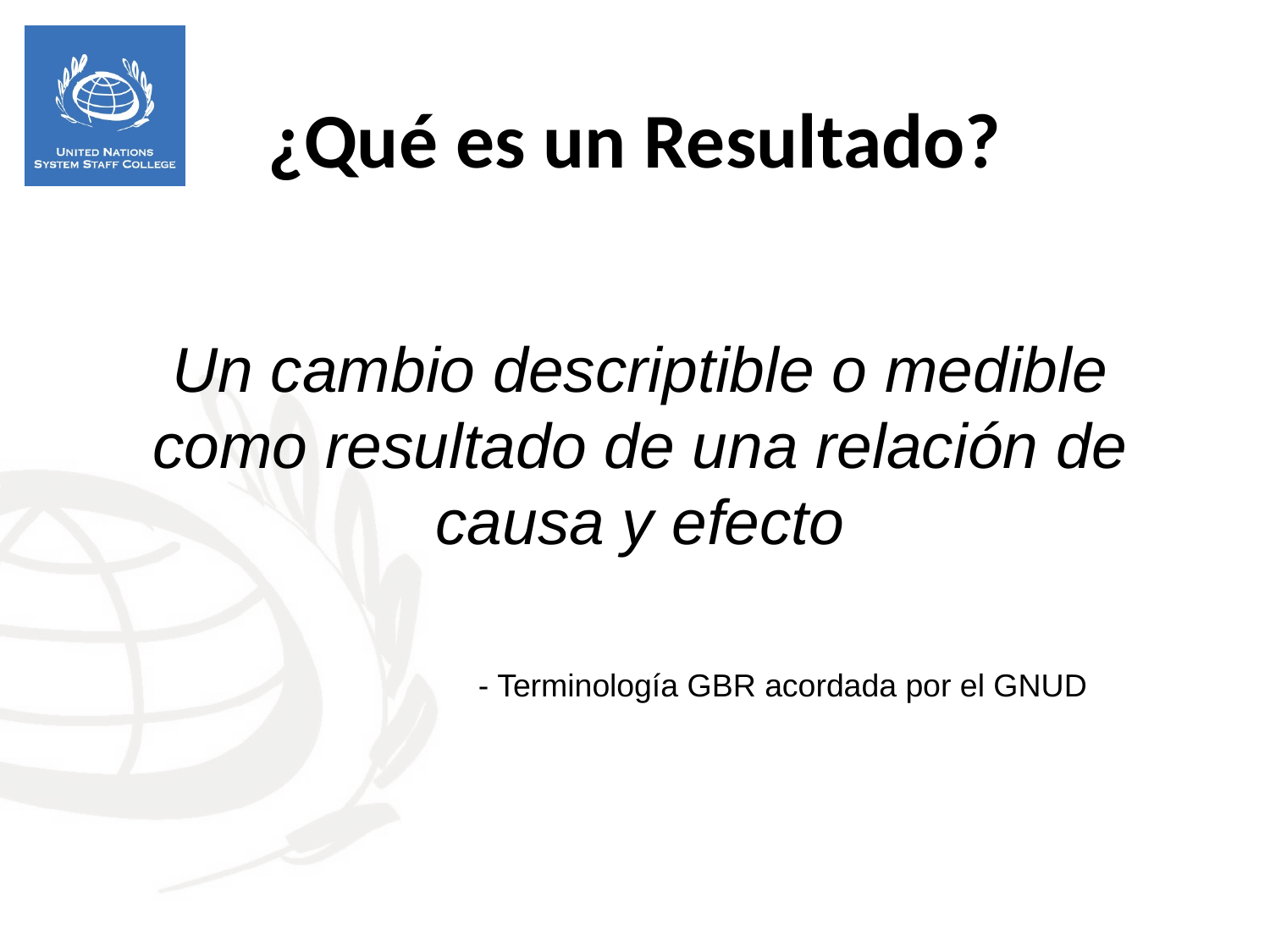

¿Qué es un Resultado?

Un cambio descriptible o medible como resultado de una relación de causa y efecto

			- Terminología GBR acordada por el GNUD